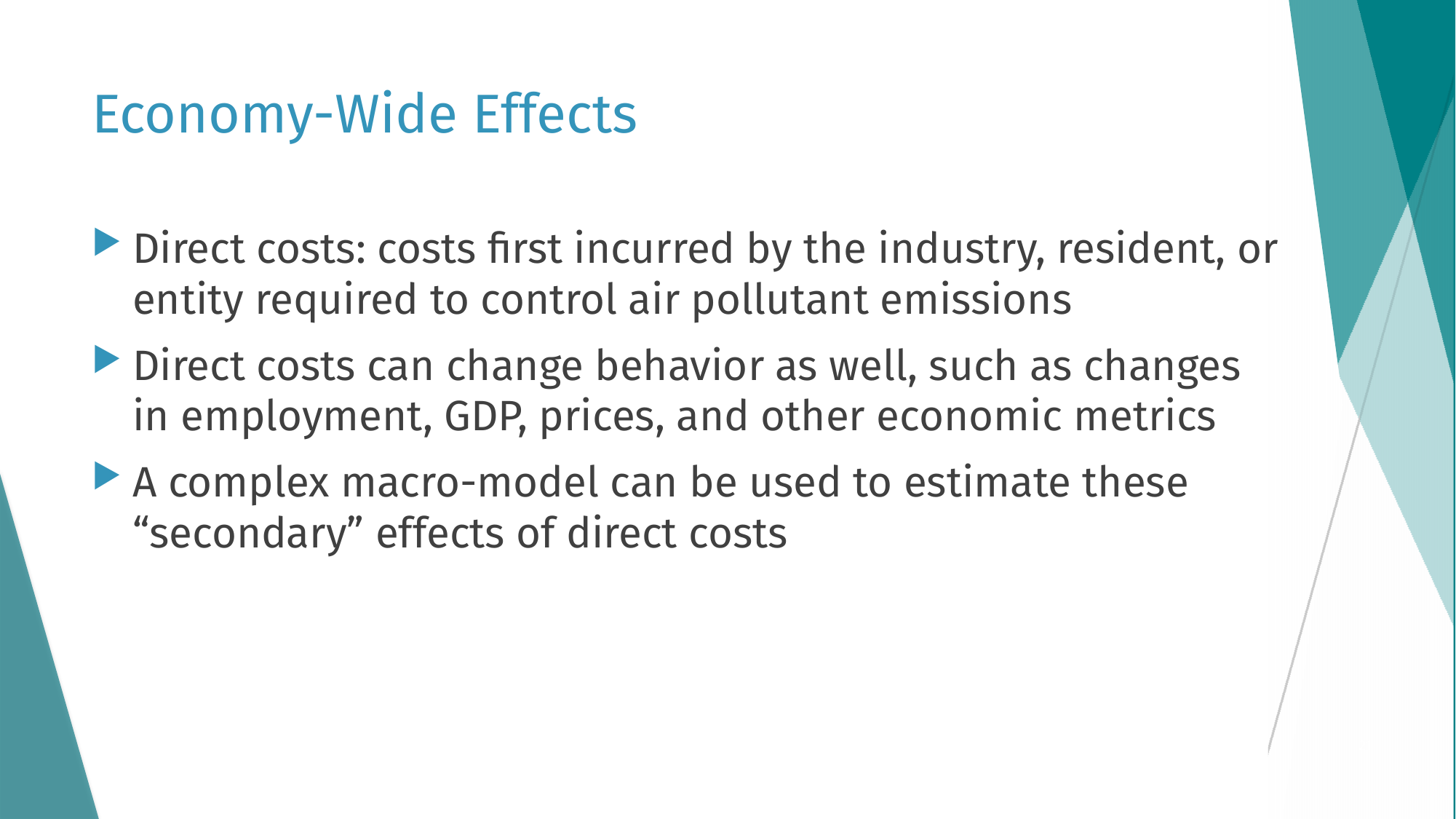

# Economy-Wide Effects
Direct costs: costs first incurred by the industry, resident, or entity required to control air pollutant emissions
Direct costs can change behavior as well, such as changes in employment, GDP, prices, and other economic metrics
A complex macro-model can be used to estimate these “secondary” effects of direct costs
21